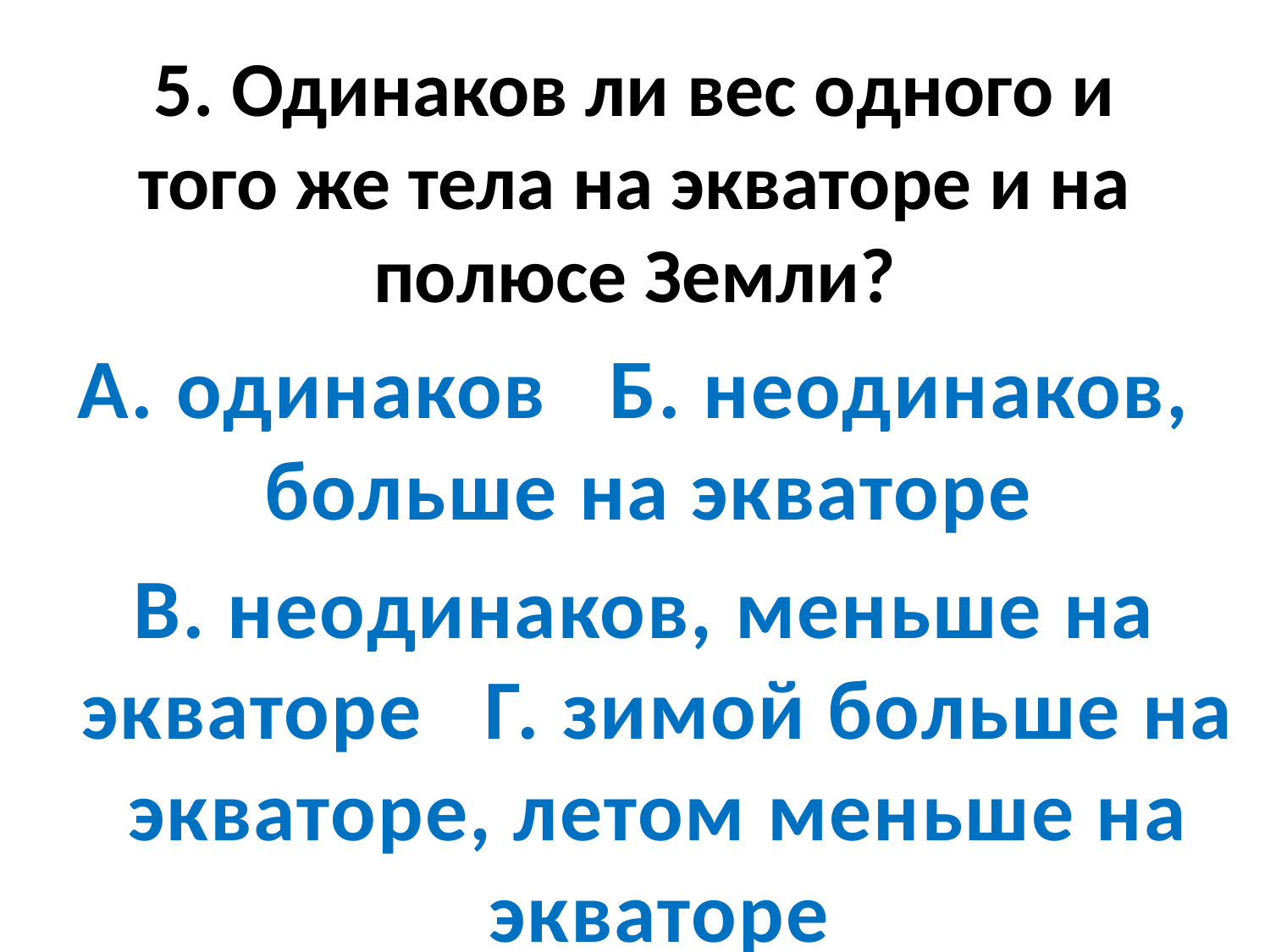

# 5. Одинаков ли вес одного и того же тела на экваторе и на полюсе Земли?
А. одинаков   Б. неодинаков, больше на экваторе
 В. неодинаков, меньше на экваторе   Г. зимой больше на экваторе, летом меньше на экваторе